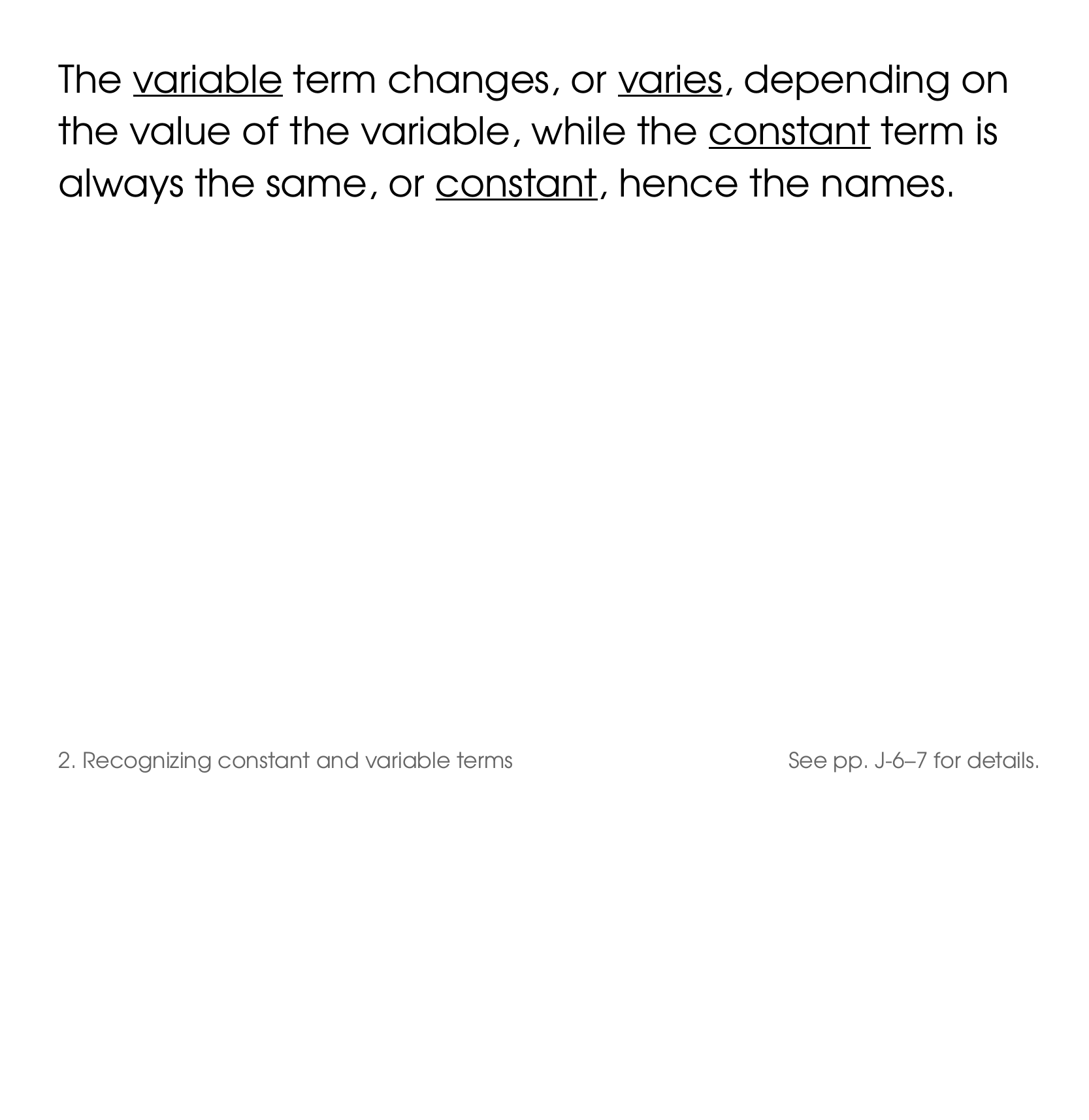

The variable term changes, or varies, depending on the value of the variable, while the constant term is always the same, or constant, hence the names.
2. Recognizing constant and variable terms
See pp. J-6–7 for details.